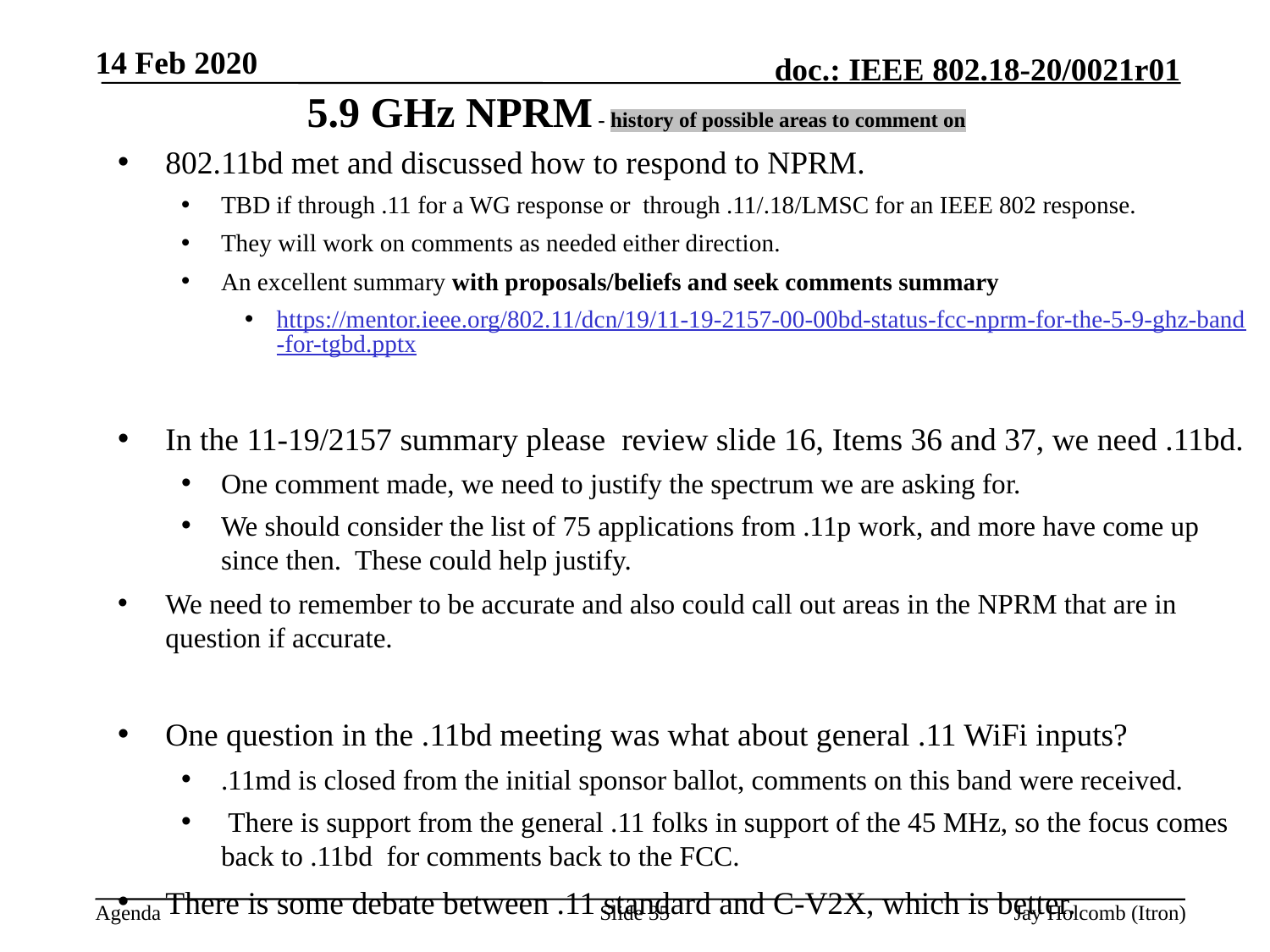

14 Feb 2020
# 5.9 GHz NPRM - history of possible areas to comment on
802.11bd met and discussed how to respond to NPRM.
TBD if through .11 for a WG response or  through .11/.18/LMSC for an IEEE 802 response.
They will work on comments as needed either direction.
An excellent summary with proposals/beliefs and seek comments summary
https://mentor.ieee.org/802.11/dcn/19/11-19-2157-00-00bd-status-fcc-nprm-for-the-5-9-ghz-band-for-tgbd.pptx

In the 11-19/2157 summary please  review slide 16, Items 36 and 37, we need .11bd.
One comment made, we need to justify the spectrum we are asking for.
We should consider the list of 75 applications from .11p work, and more have come up since then.  These could help justify.
We need to remember to be accurate and also could call out areas in the NPRM that are in question if accurate.

One question in the .11bd meeting was what about general .11 WiFi inputs?
.11md is closed from the initial sponsor ballot, comments on this band were received.
 There is support from the general .11 folks in support of the 45 MHz, so the focus comes back to .11bd  for comments back to the FCC.
There is some debate between .11 standard and C-V2X, which is better.
Slide 35
Jay Holcomb (Itron)